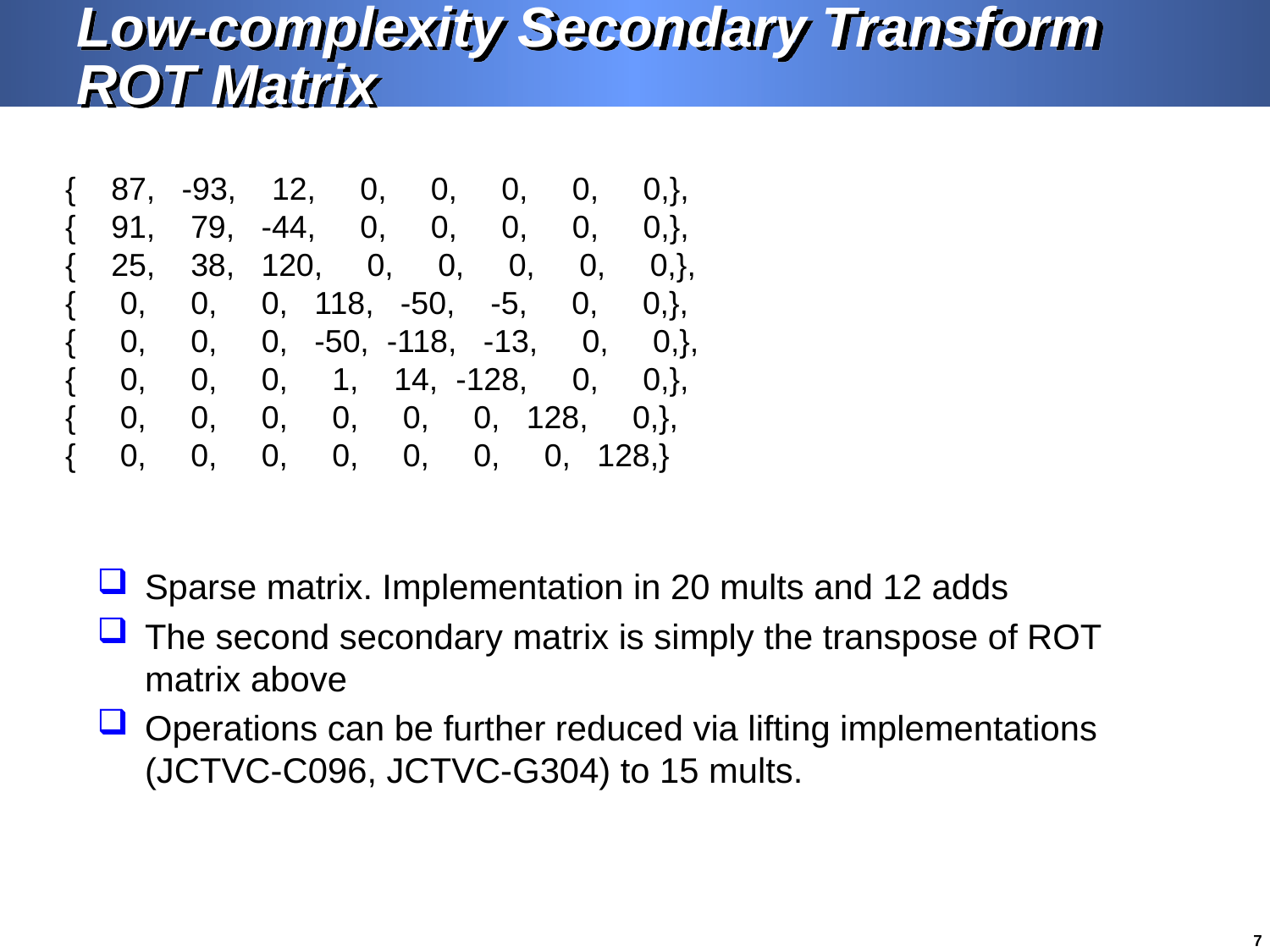

# Low-complexity Secondary Transform ROT Matrix
{    87,   -93,    12,     0,     0,     0,     0,     0,},
{    91,    79,   -44,     0,     0,     0,     0,     0,},
{    25,    38,   120,     0,     0,     0,     0,     0,},
{     0,     0,     0,   118,   -50,    -5,     0,     0,},
{     0,     0,     0,   -50,  -118,   -13,     0,     0,},
{     0,     0,     0,     1,    14,  -128,     0,     0,},
{     0,     0,     0,     0,     0,     0,   128,     0,},
{     0,     0,     0,     0,     0,     0,     0,   128,}
Sparse matrix. Implementation in 20 mults and 12 adds
The second secondary matrix is simply the transpose of ROT matrix above
Operations can be further reduced via lifting implementations (JCTVC-C096, JCTVC-G304) to 15 mults.
7